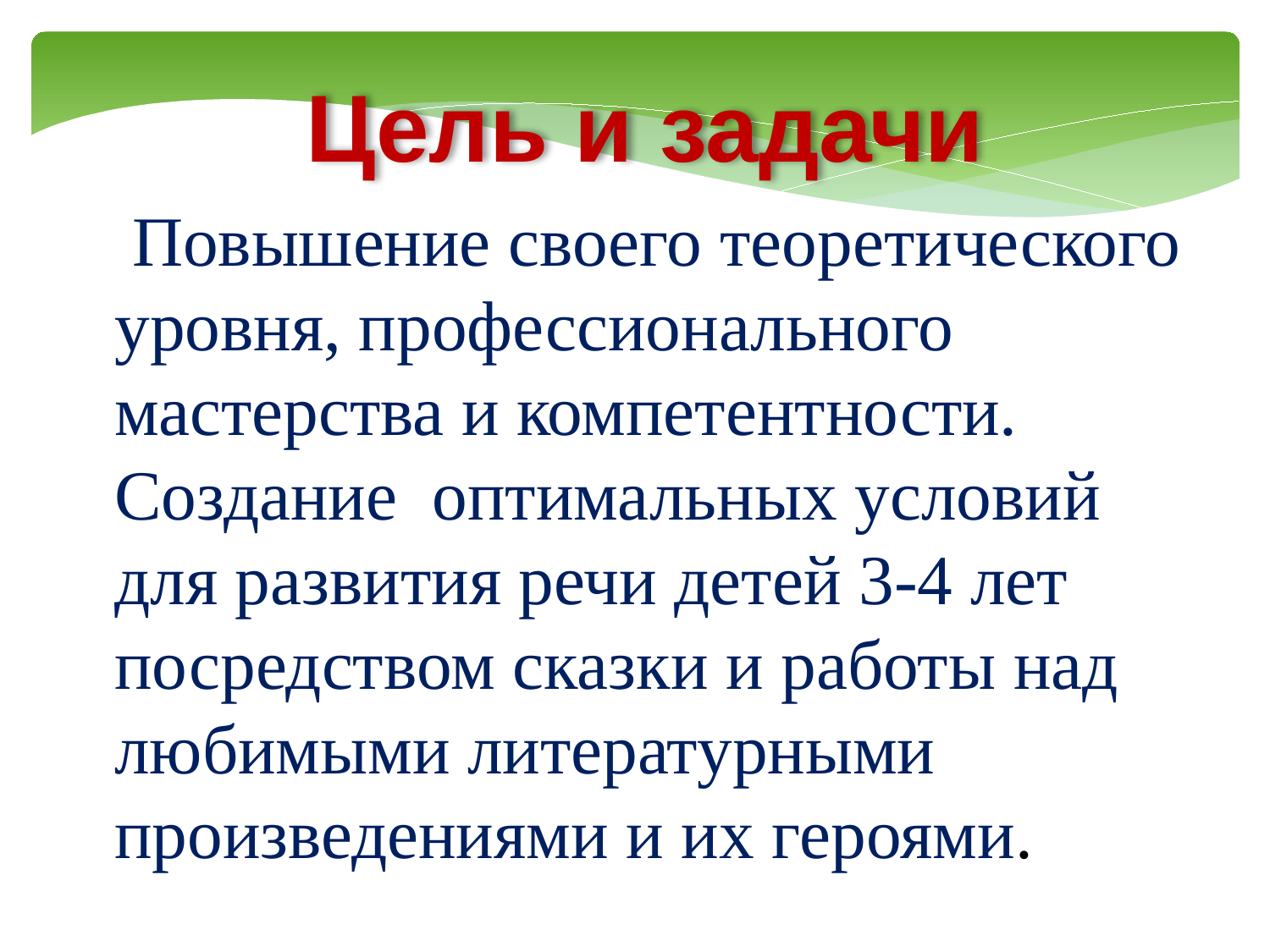

Цель и задачи

 Повышение своего теоретического уровня, профессионального мастерства и компетентности. Создание  оптимальных условий для развития речи детей 3-4 лет посредством сказки и работы над любимыми литературными произведениями и их героями.